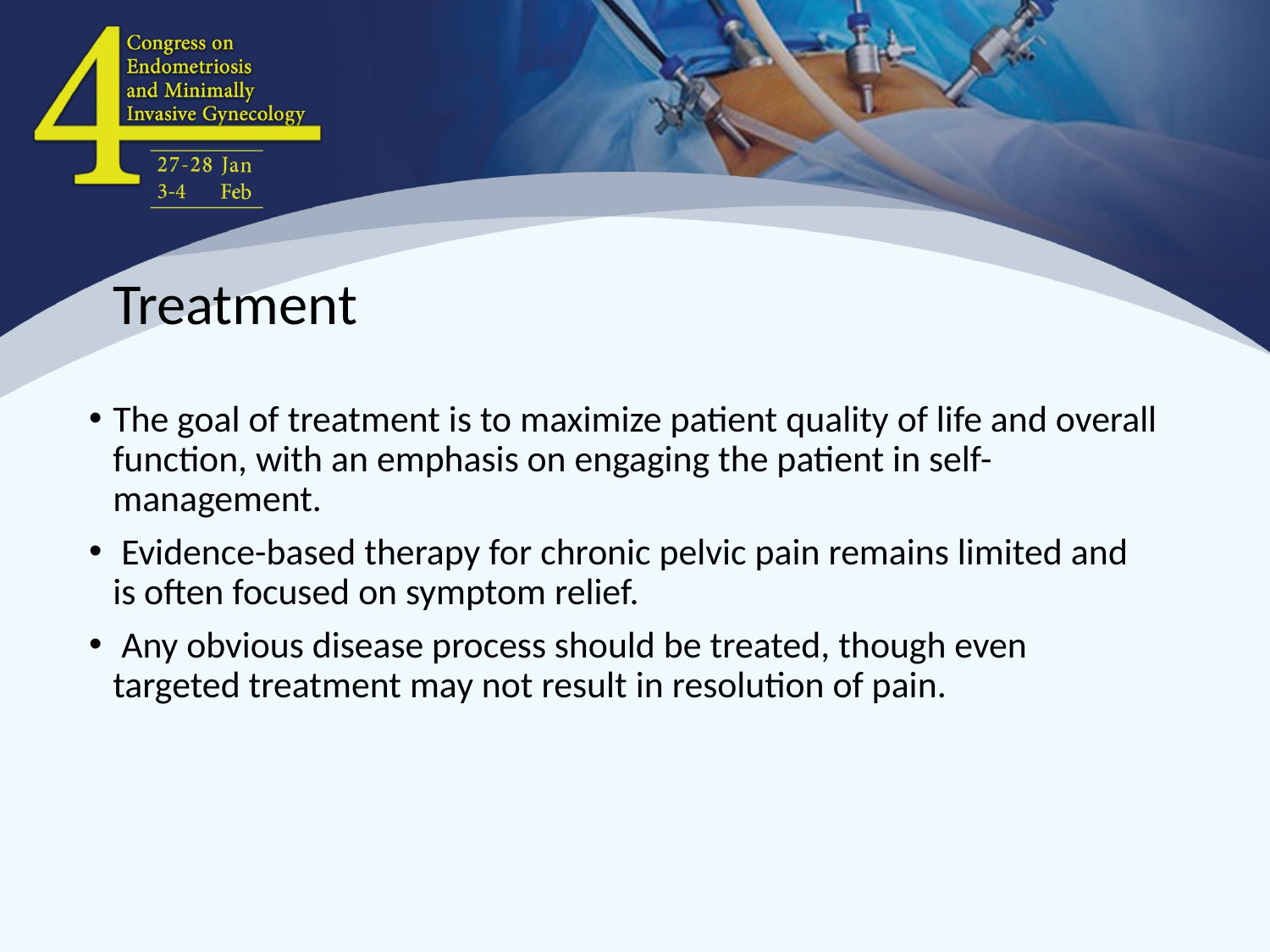

# Treatment
The goal of treatment is to maximize patient quality of life and overall function, with an emphasis on engaging the patient in self-management.
 Evidence-based therapy for chronic pelvic pain remains limited and is often focused on symptom relief.
 Any obvious disease process should be treated, though even targeted treatment may not result in resolution of pain.